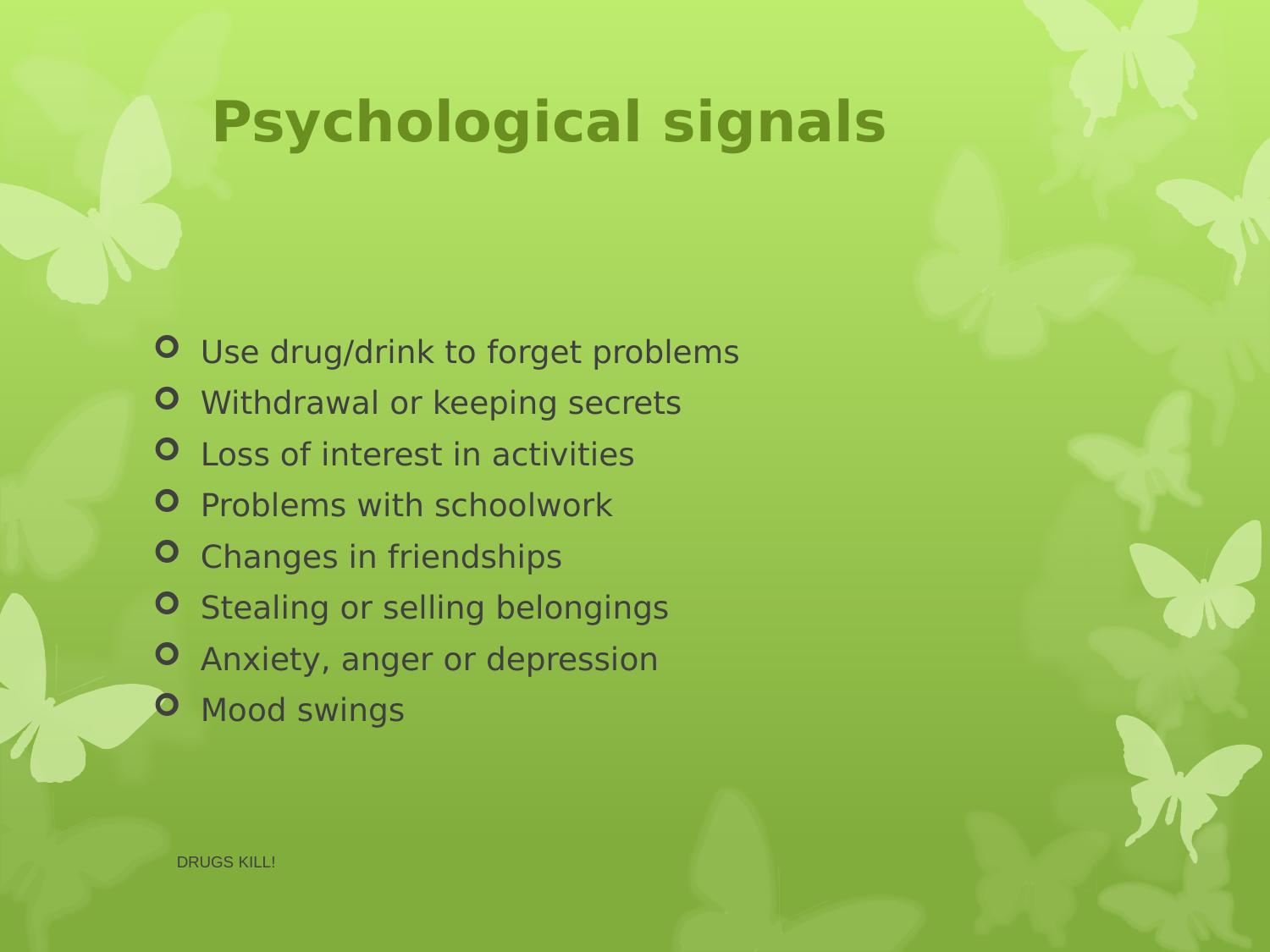

# Psychological signals
Use drug/drink to forget problems
Withdrawal or keeping secrets
Loss of interest in activities
Problems with schoolwork
Changes in friendships
Stealing or selling belongings
Anxiety, anger or depression
Mood swings
DRUGS KILL!